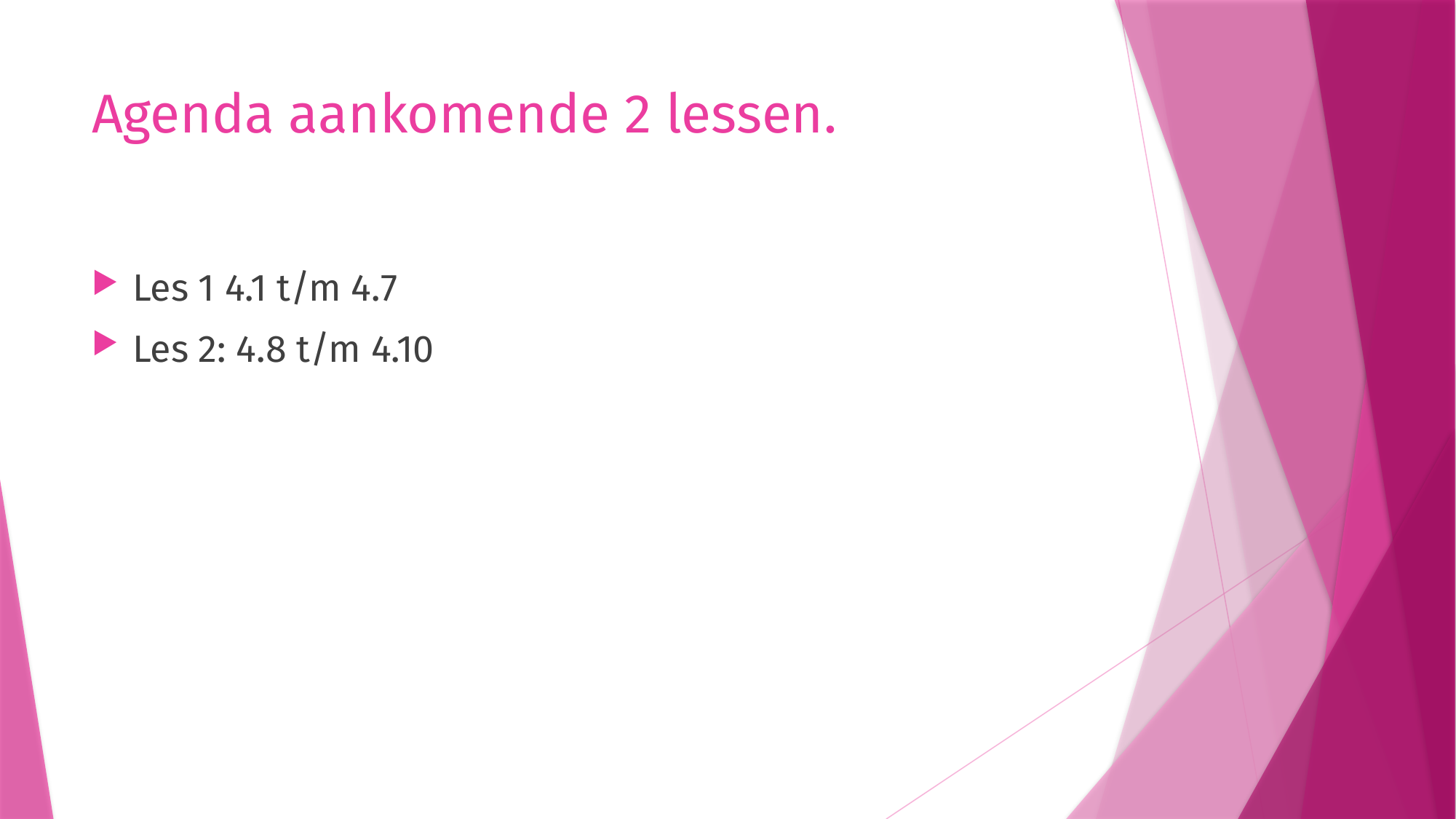

# Agenda aankomende 2 lessen.
Les 1 4.1 t/m 4.7
Les 2: 4.8 t/m 4.10